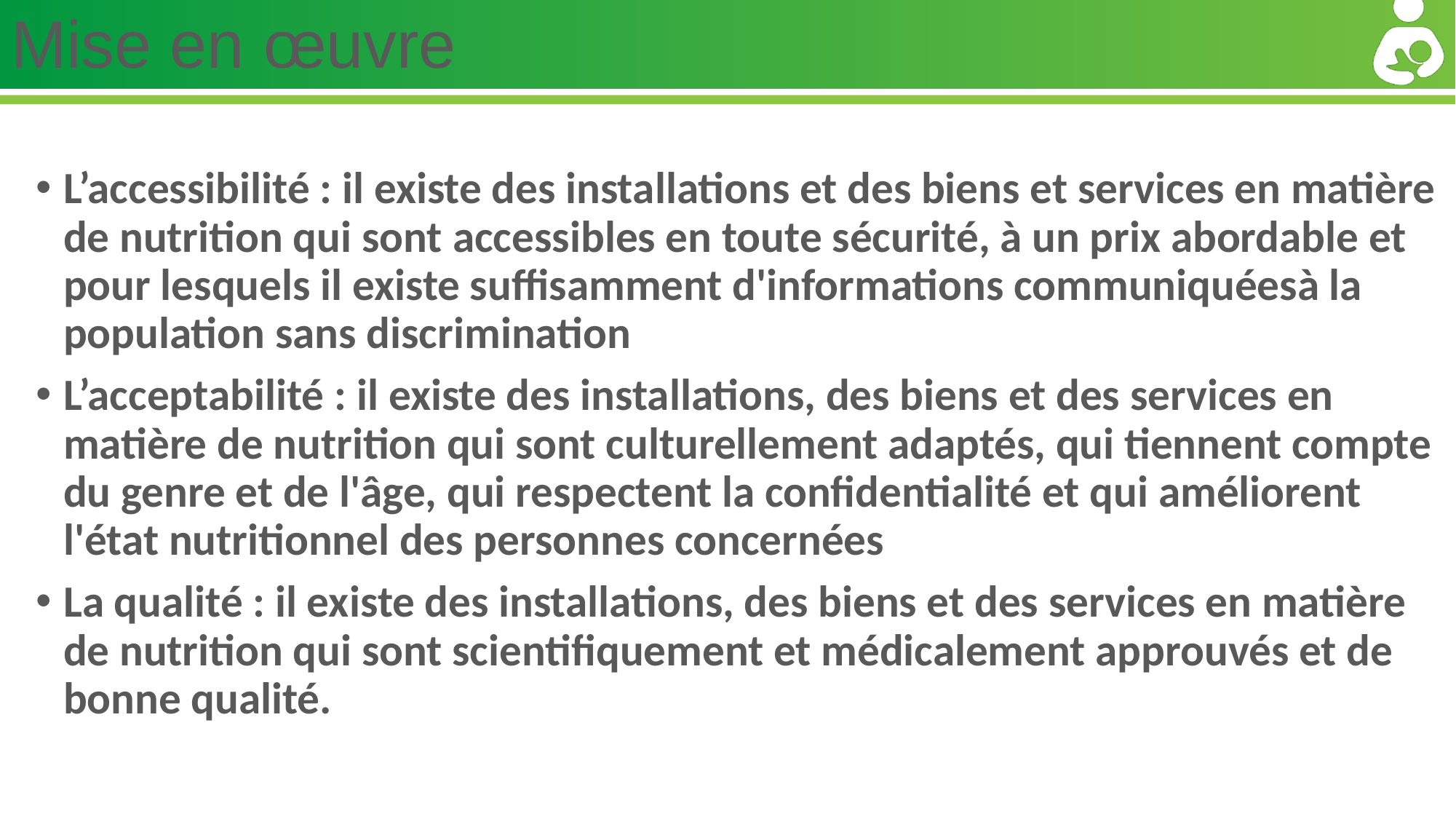

# Mise en œuvre
L’accessibilité : il existe des installations et des biens et services en matière de nutrition qui sont accessibles en toute sécurité, à un prix abordable et pour lesquels il existe suffisamment d'informations communiquéesà la population sans discrimination
L’acceptabilité : il existe des installations, des biens et des services en matière de nutrition qui sont culturellement adaptés, qui tiennent compte du genre et de l'âge, qui respectent la confidentialité et qui améliorent l'état nutritionnel des personnes concernées
La qualité : il existe des installations, des biens et des services en matière de nutrition qui sont scientifiquement et médicalement approuvés et de bonne qualité.